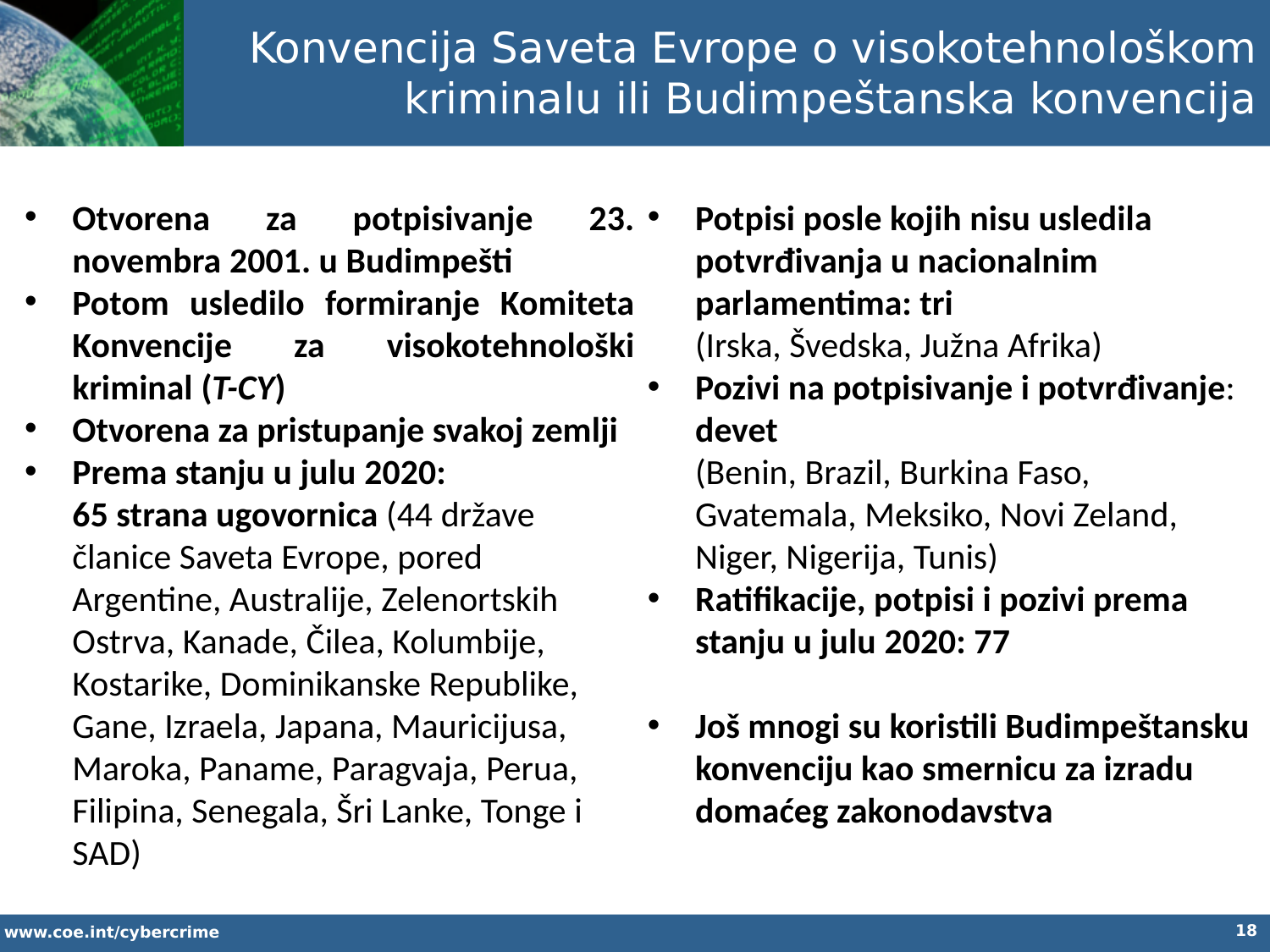

Konvencija Saveta Evrope o visokotehnološkom kriminalu ili Budimpeštanska konvencija
Potpisi posle kojih nisu usledila potvrđivanja u nacionalnim parlamentima: tri
(Irska, Švedska, Južna Afrika)
Pozivi na potpisivanje i potvrđivanje: devet
(Benin, Brazil, Burkina Faso, Gvatemala, Meksiko, Novi Zeland, Niger, Nigerija, Tunis)
Ratifikacije, potpisi i pozivi prema stanju u julu 2020: 77

Još mnogi su koristili Budimpeštansku konvenciju kao smernicu za izradu domaćeg zakonodavstva
Otvorena za potpisivanje 23. novembra 2001. u Budimpešti
Potom usledilo formiranje Komiteta Konvencije za visokotehnološki kriminal (T-CY)
Otvorena za pristupanje svakoj zemlji
Prema stanju u julu 2020:
65 strana ugovornica (44 države članice Saveta Evrope, pored Argentine, Australije, Zelenortskih Ostrva, Kanade, Čilea, Kolumbije, Kostarike, Dominikanske Republike, Gane, Izraela, Japana, Mauricijusa, Maroka, Paname, Paragvaja, Perua, Filipina, Senegala, Šri Lanke, Tonge i SAD)
18